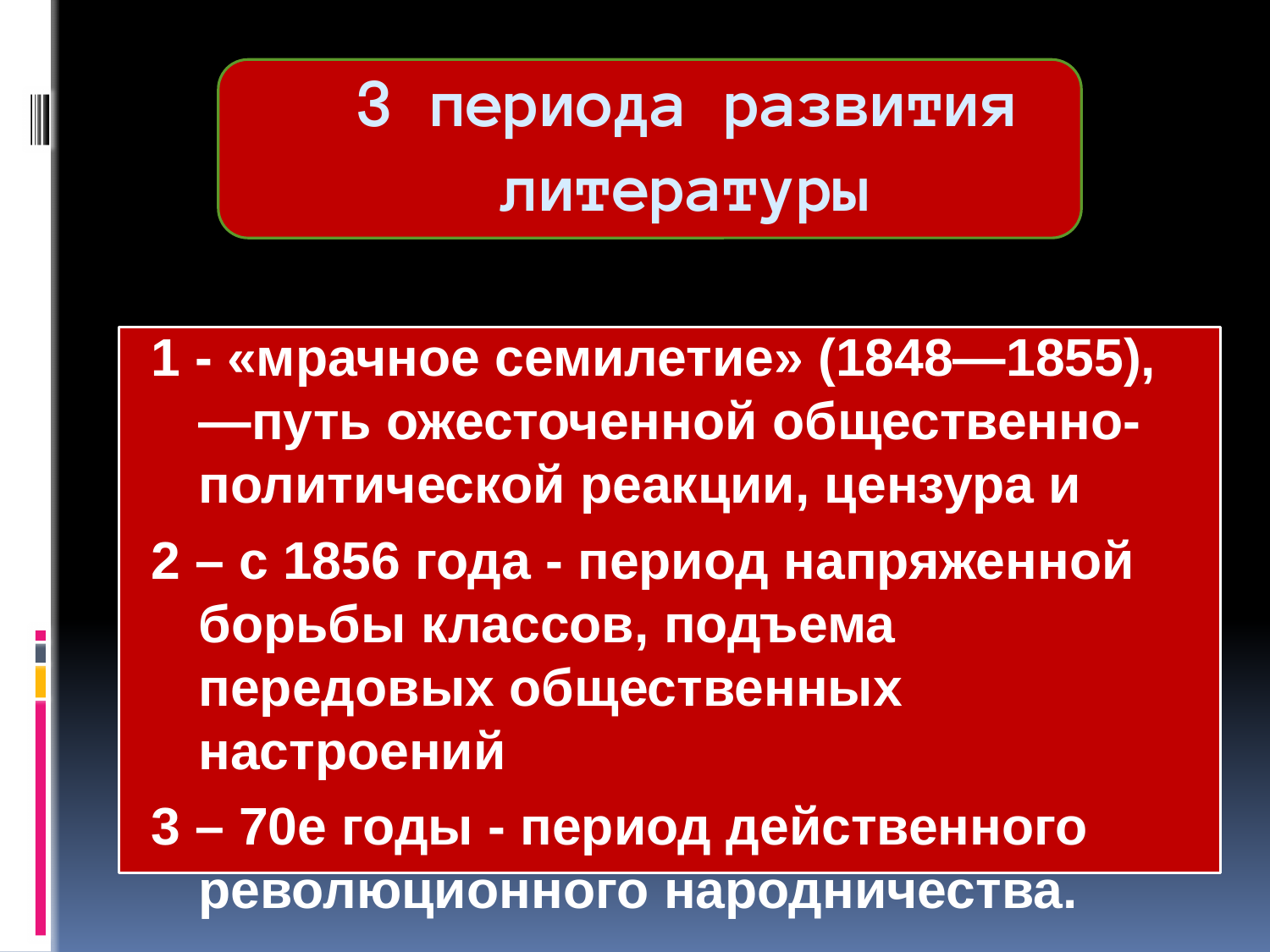

# 3 периода развития литературы

1 - «мрачное семилетие» (1848—1855), —путь ожесточенной общественно-политической реакции, цензура и
2 – с 1856 года - период напряженной борьбы классов, подъема передовых общественных настроений
3 – 70е годы - период действенного революционного народничества.